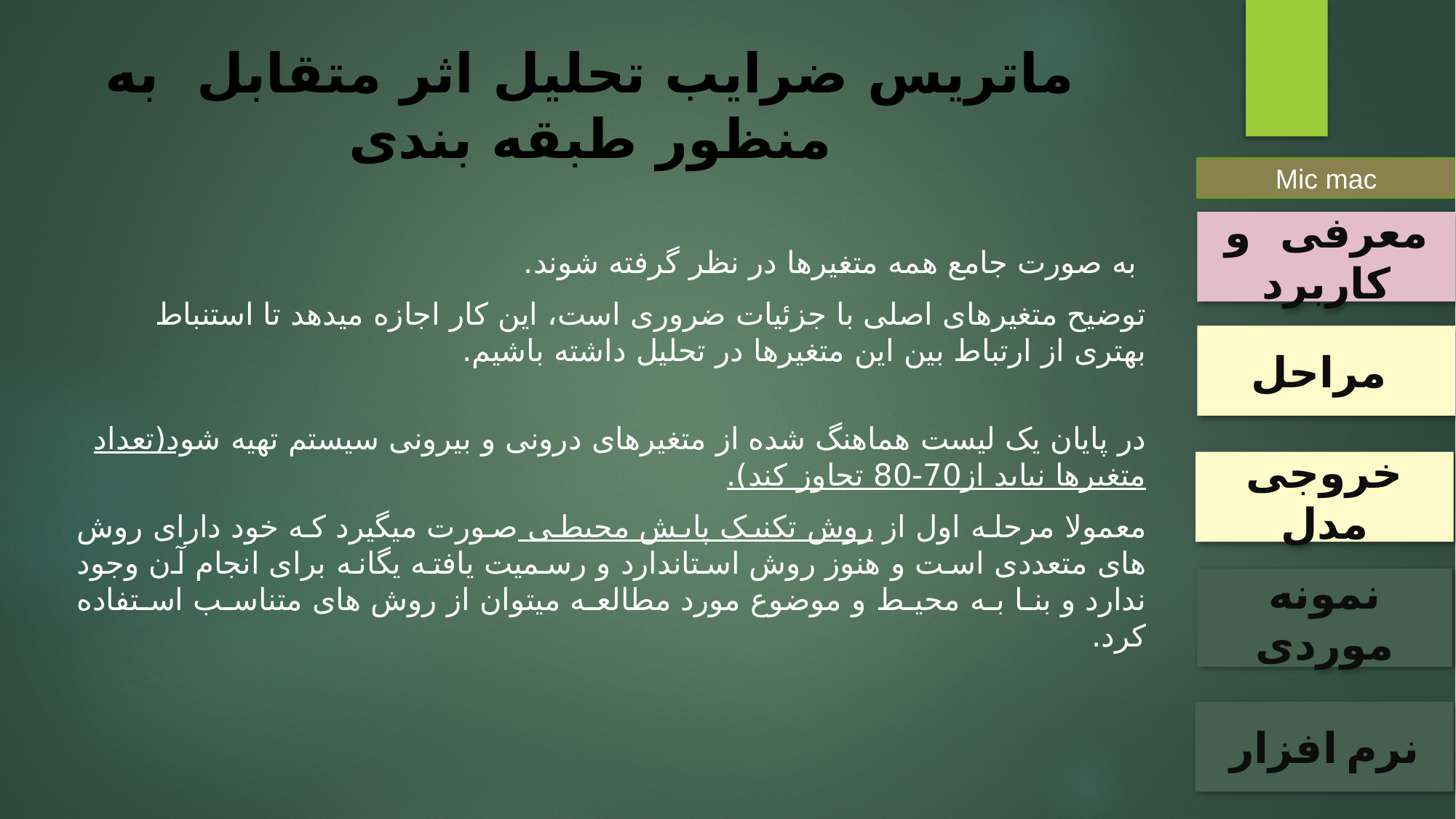

ماتریس ضرایب تحلیل اثر متقابل  به منظور طبقه بندی
 به صورت جامع همه متغیرها در نظر گرفته شوند.
توضیح متغیرهای اصلی با جزئیات ضروری است، این کار اجازه میدهد تا استنباط بهتری از ارتباط بین این متغیرها در تحلیل داشته باشیم.
در پایان یک لیست هماهنگ شده از متغیرهای درونی و بیرونی سیستم تهیه شود(تعداد متغیرها نباید از70-80 تجاوز کند).
معمولا مرحله اول از روش تکنیک پایش محیطی صورت میگیرد که خود دارای روش های متعددی است و هنوز روش استاندارد و رسمیت یافته یگانه برای انجام آن وجود ندارد و بنا به محیط و موضوع مورد مطالعه میتوان از روش های متناسب استفاده کرد.